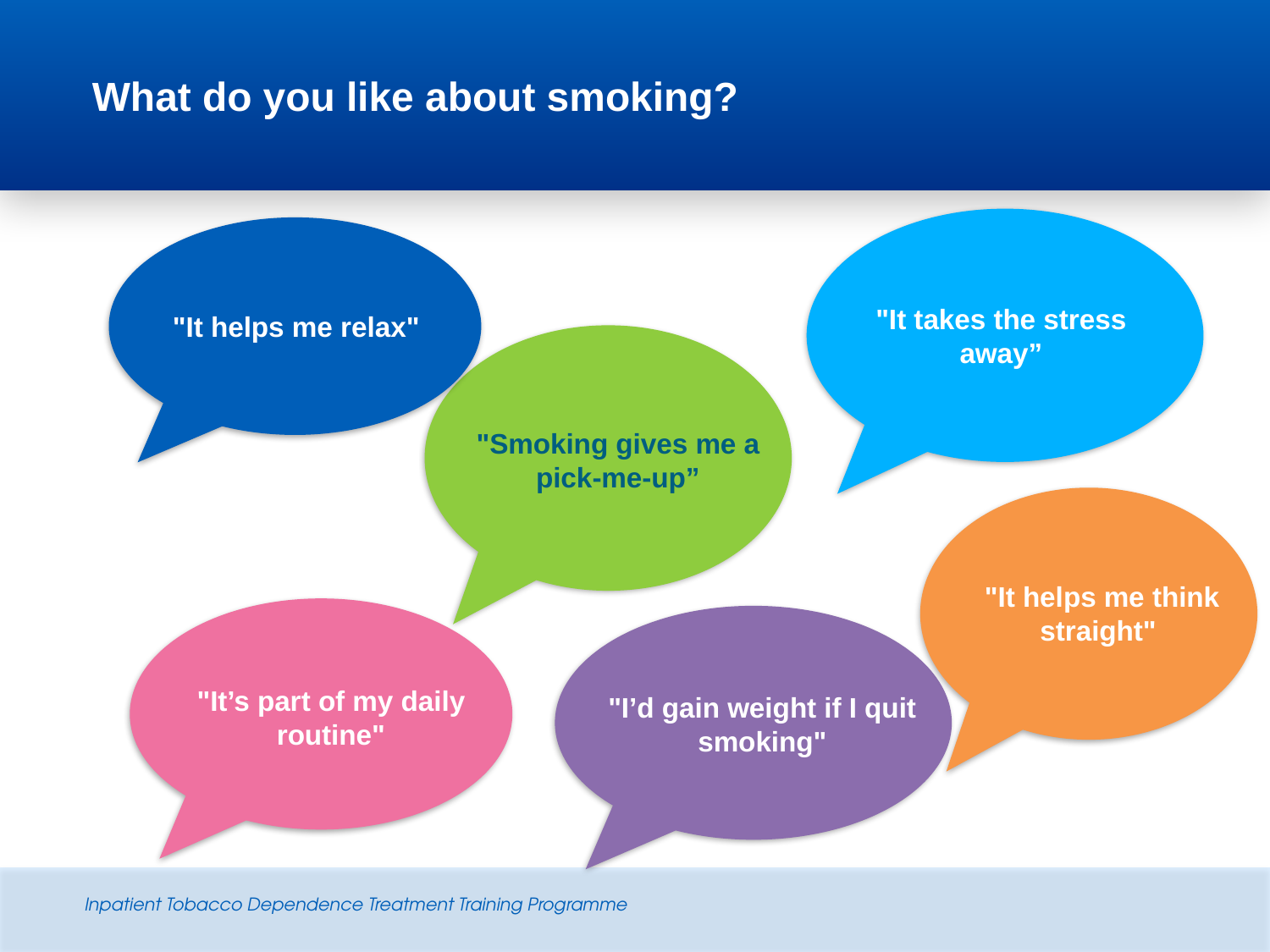

What do you like about smoking?

"It takes the stress away”
"It helps me relax"

"Smoking gives me a pick-me-up”
 "It helps me think straight"

"It’s part of my daily routine"

"I’d gain weight if I quit smoking"
Inpatient Tobacco Dependence Treatment Training Programme